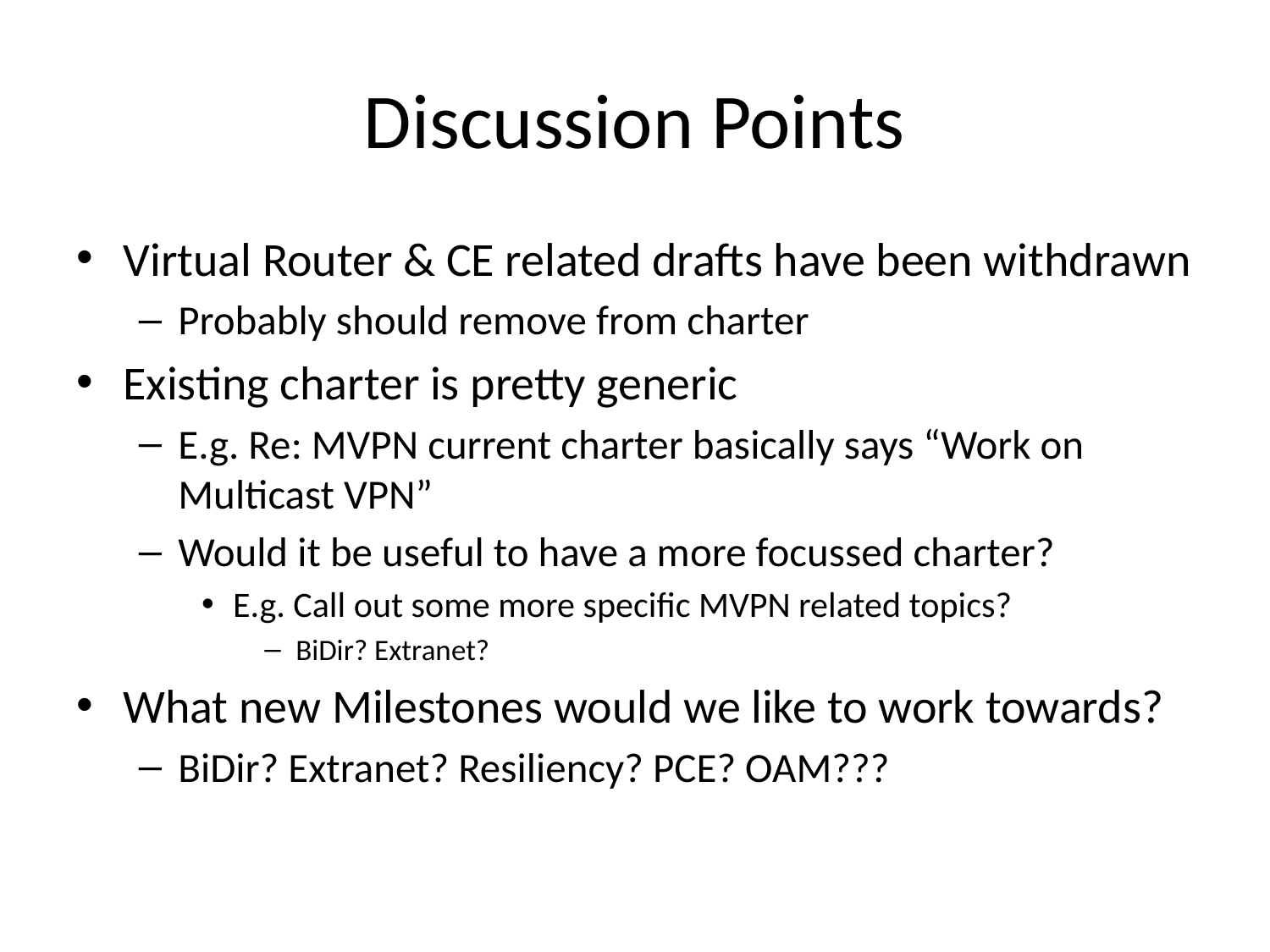

# Discussion Points
Virtual Router & CE related drafts have been withdrawn
Probably should remove from charter
Existing charter is pretty generic
E.g. Re: MVPN current charter basically says “Work on Multicast VPN”
Would it be useful to have a more focussed charter?
E.g. Call out some more specific MVPN related topics?
BiDir? Extranet?
What new Milestones would we like to work towards?
BiDir? Extranet? Resiliency? PCE? OAM???